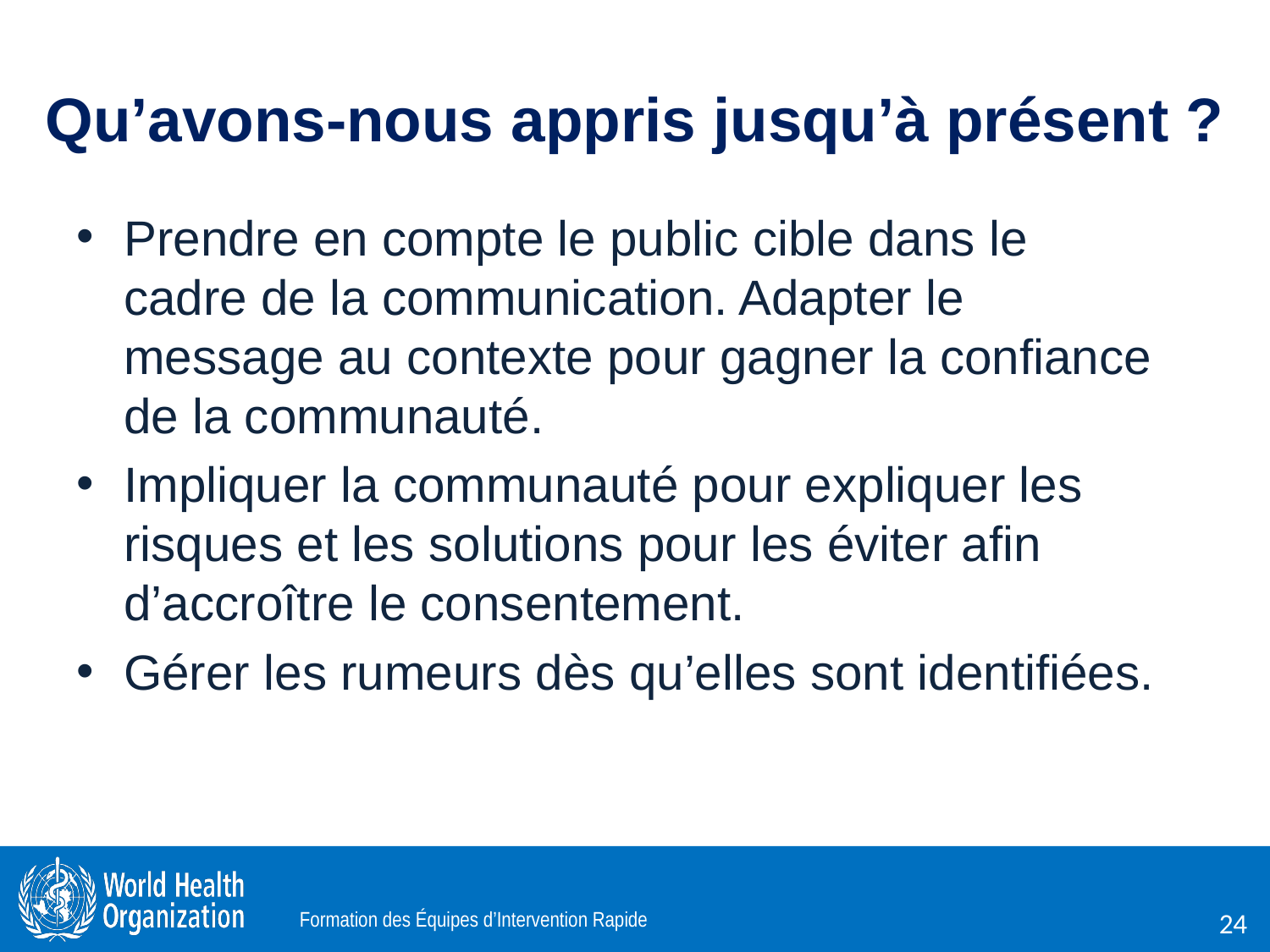

# Qu’avons-nous appris jusqu’à présent ?
Prendre en compte le public cible dans le cadre de la communication. Adapter le message au contexte pour gagner la confiance de la communauté.
Impliquer la communauté pour expliquer les risques et les solutions pour les éviter afin d’accroître le consentement.
Gérer les rumeurs dès qu’elles sont identifiées.